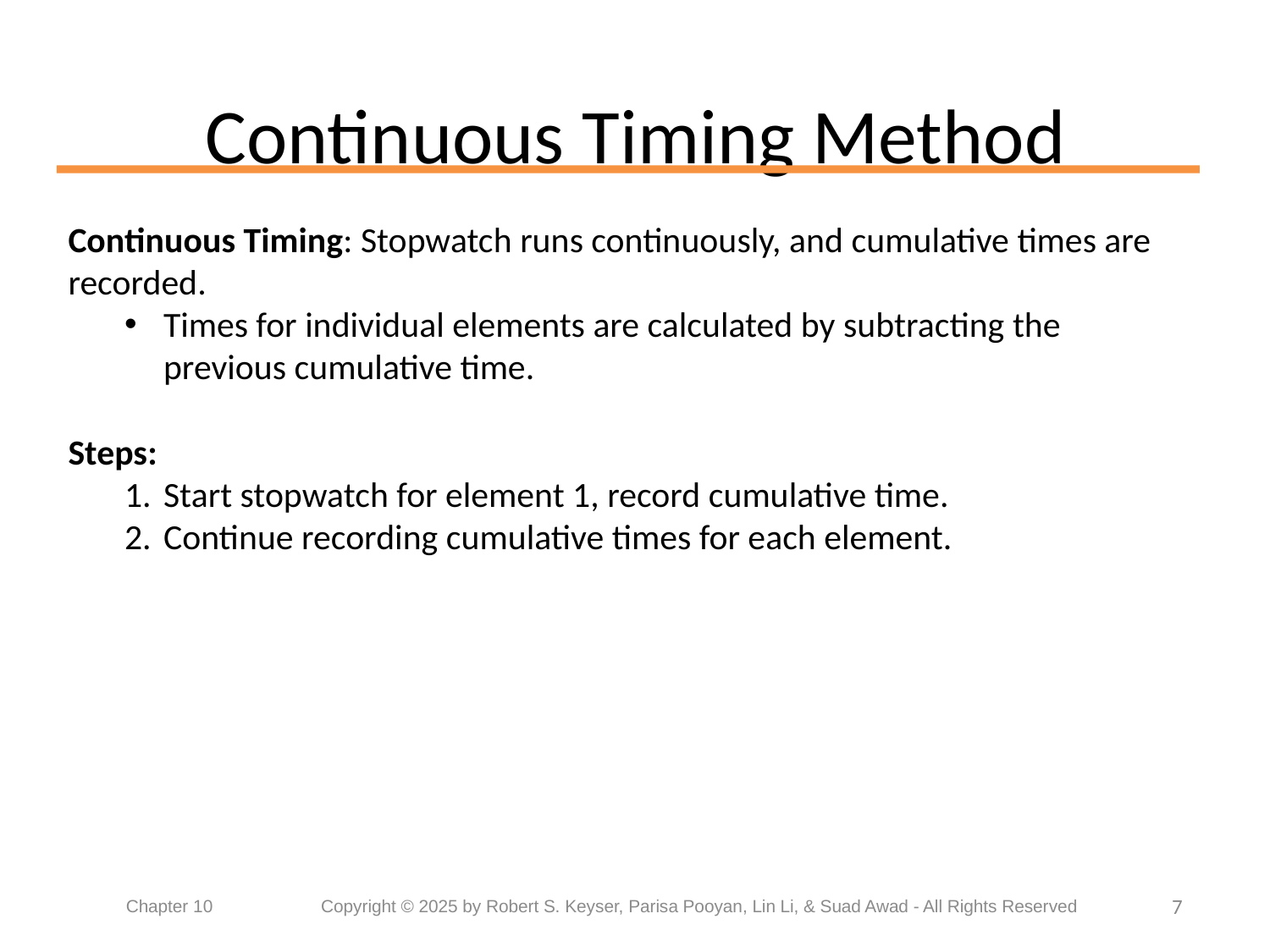

# Continuous Timing Method

Continuous Timing: Stopwatch runs continuously, and cumulative times are recorded.
Times for individual elements are calculated by subtracting the previous cumulative time.

Steps:
Start stopwatch for element 1, record cumulative time.
Continue recording cumulative times for each element.
7
Chapter 10	              Copyright © 2025 by Robert S. Keyser, Parisa Pooyan, Lin Li, & Suad Awad - All Rights Reserved